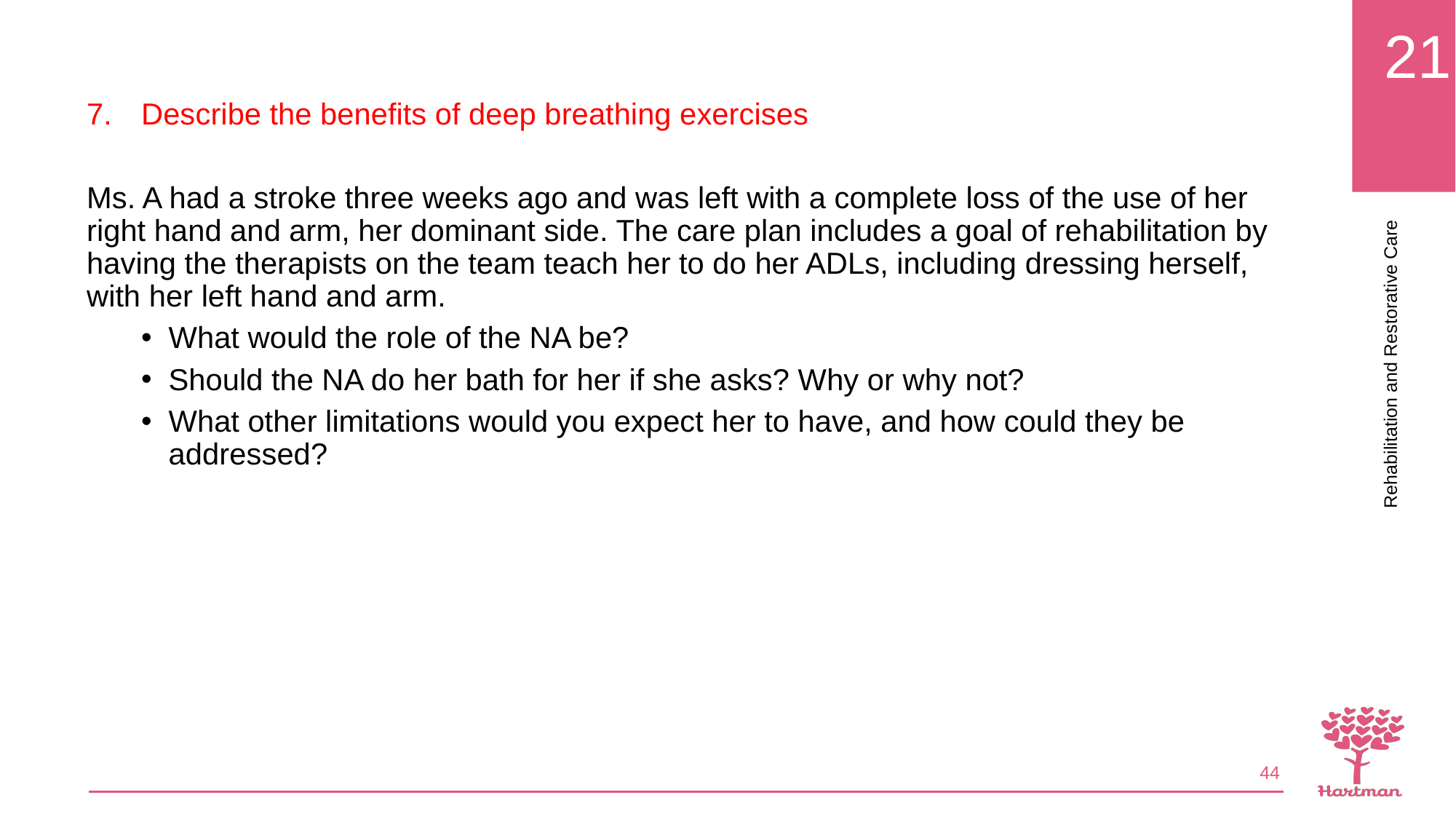

Describe the benefits of deep breathing exercises

Ms. A had a stroke three weeks ago and was left with a complete loss of the use of her right hand and arm, her dominant side. The care plan includes a goal of rehabilitation by having the therapists on the team teach her to do her ADLs, including dressing herself, with her left hand and arm.
What would the role of the NA be?
Should the NA do her bath for her if she asks? Why or why not?
What other limitations would you expect her to have, and how could they be addressed?

44